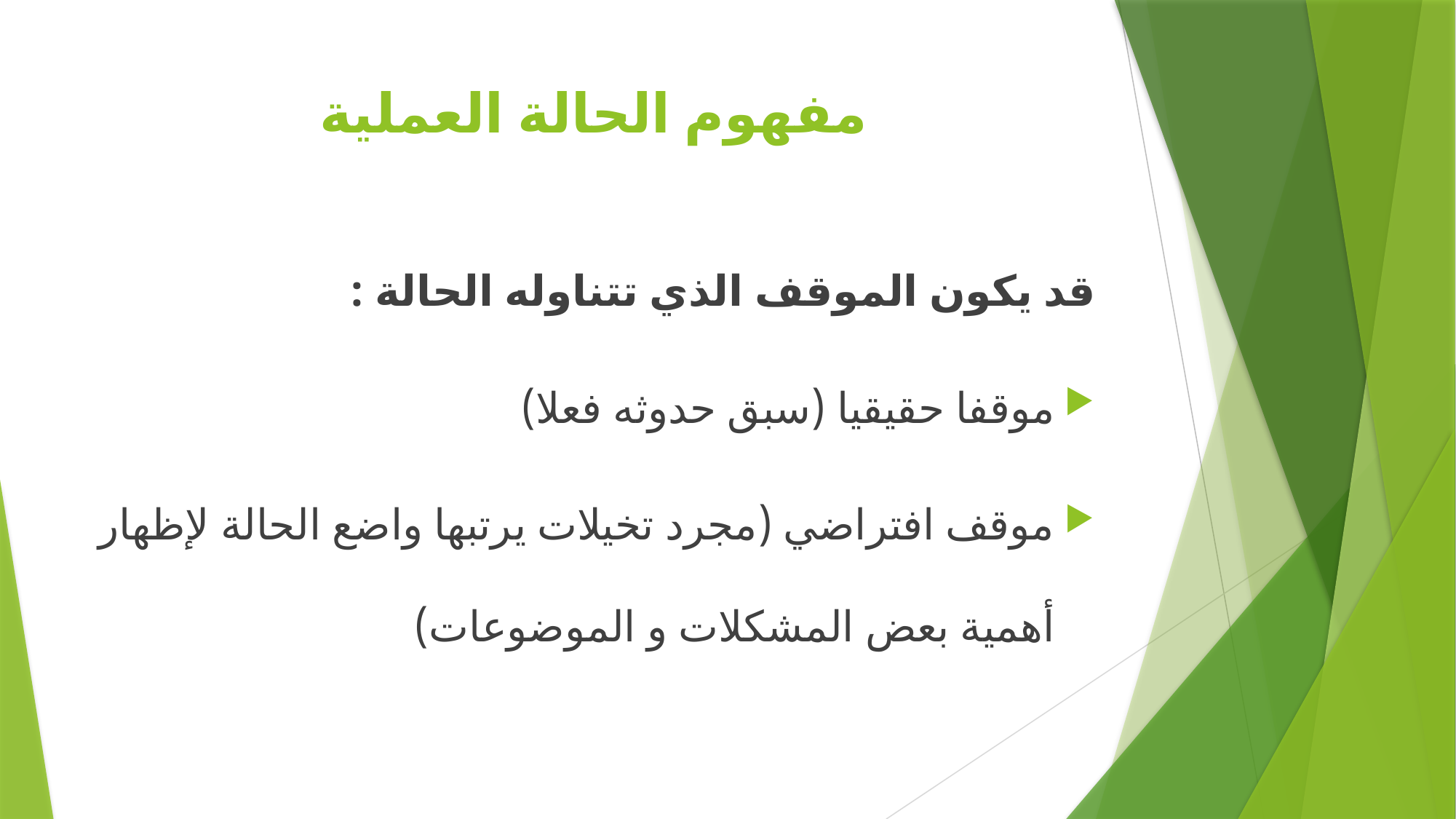

# مفهوم الحالة العملية
قد يكون الموقف الذي تتناوله الحالة :
موقفا حقيقيا (سبق حدوثه فعلا)
موقف افتراضي (مجرد تخيلات يرتبها واضع الحالة لإظهار أهمية بعض المشكلات و الموضوعات)